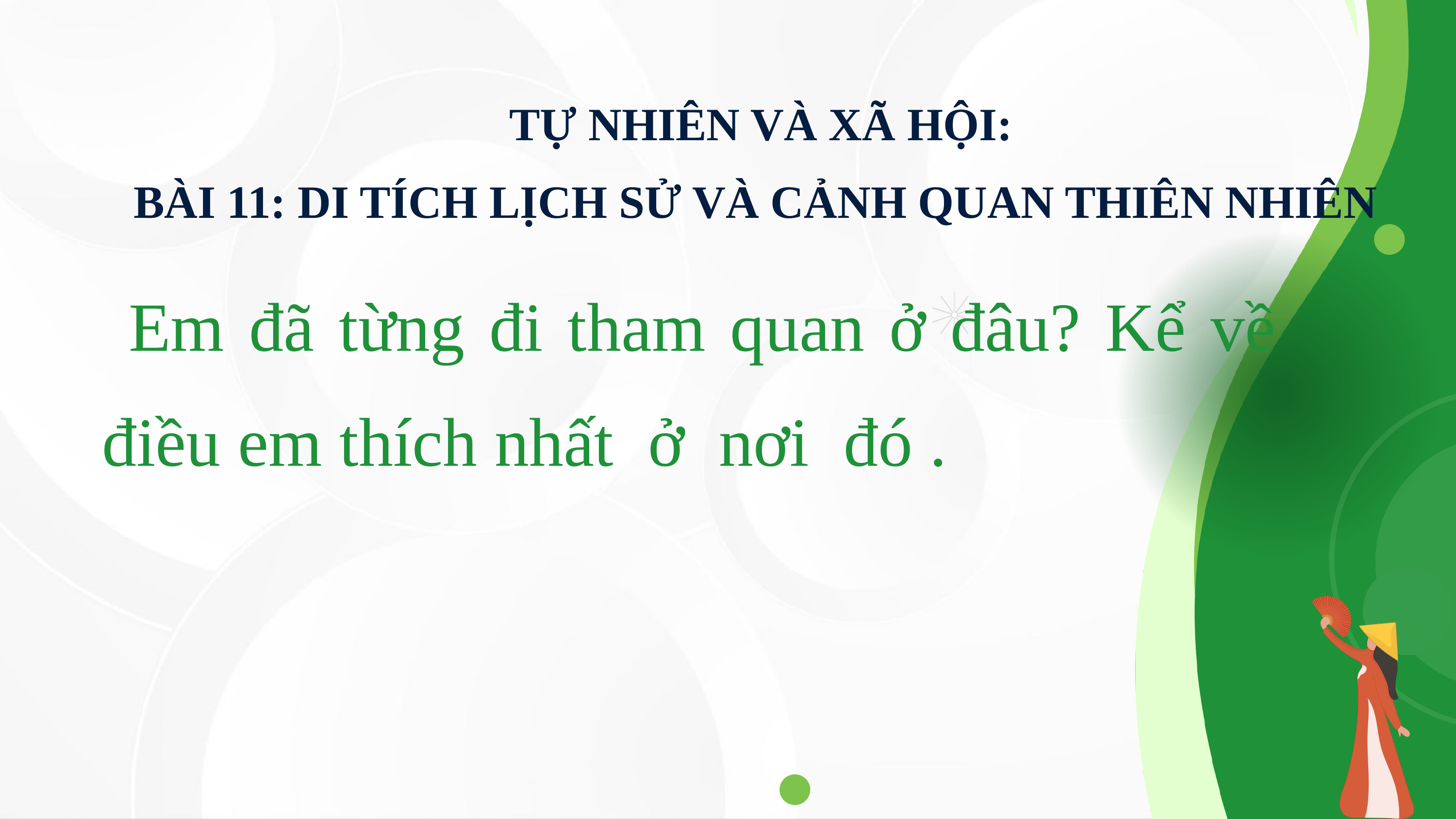

TỰ NHIÊN VÀ XÃ HỘI:
BÀI 11: DI TÍCH LỊCH SỬ VÀ CẢNH QUAN THIÊN NHIÊN

 Em đã từng đi tham quan ở đâu? Kể về điều em thích nhất  ở  nơi  đó .